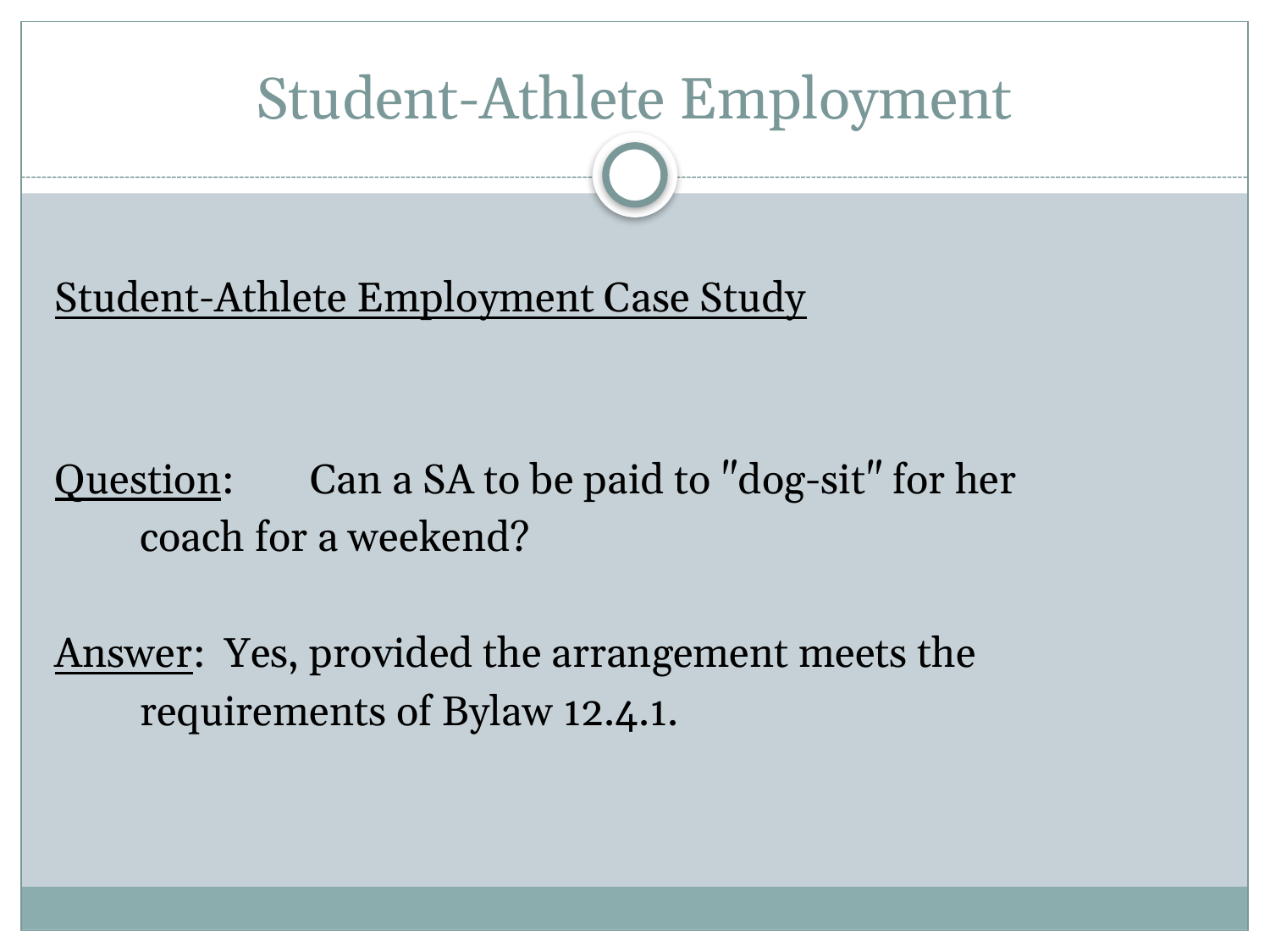

# Student-Athlete Employment
Student-Athlete Employment Case Study

Question:  	Can a SA to be paid to "dog-sit" for her
		coach for a weekend?

Answer:	Yes, provided the arrangement meets the
		requirements of Bylaw 12.4.1.